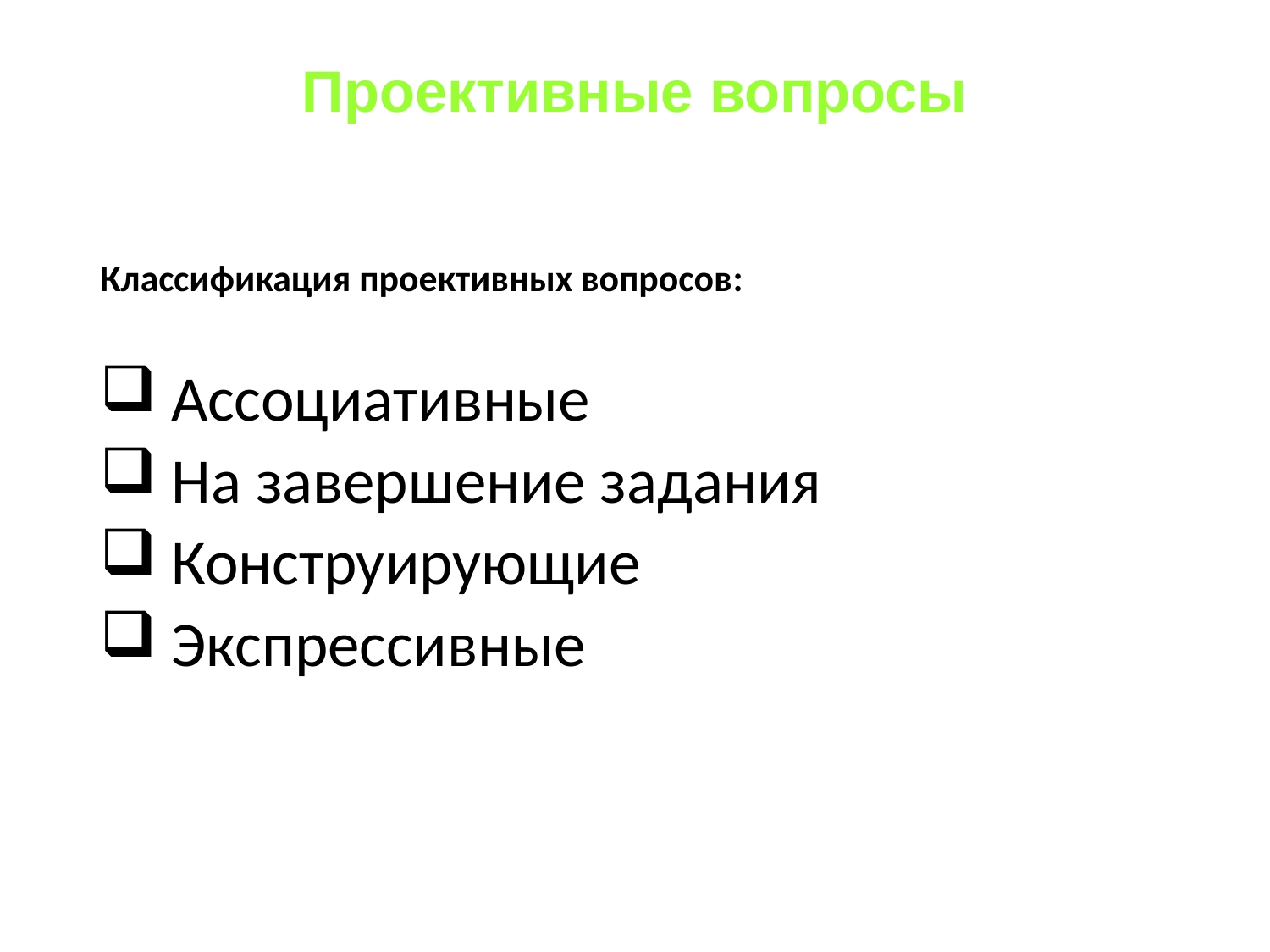

# Проективные вопросы
Классификация проективных вопросов:

 Ассоциативные
 На завершение задания
 Конструирующие
 Экспрессивные